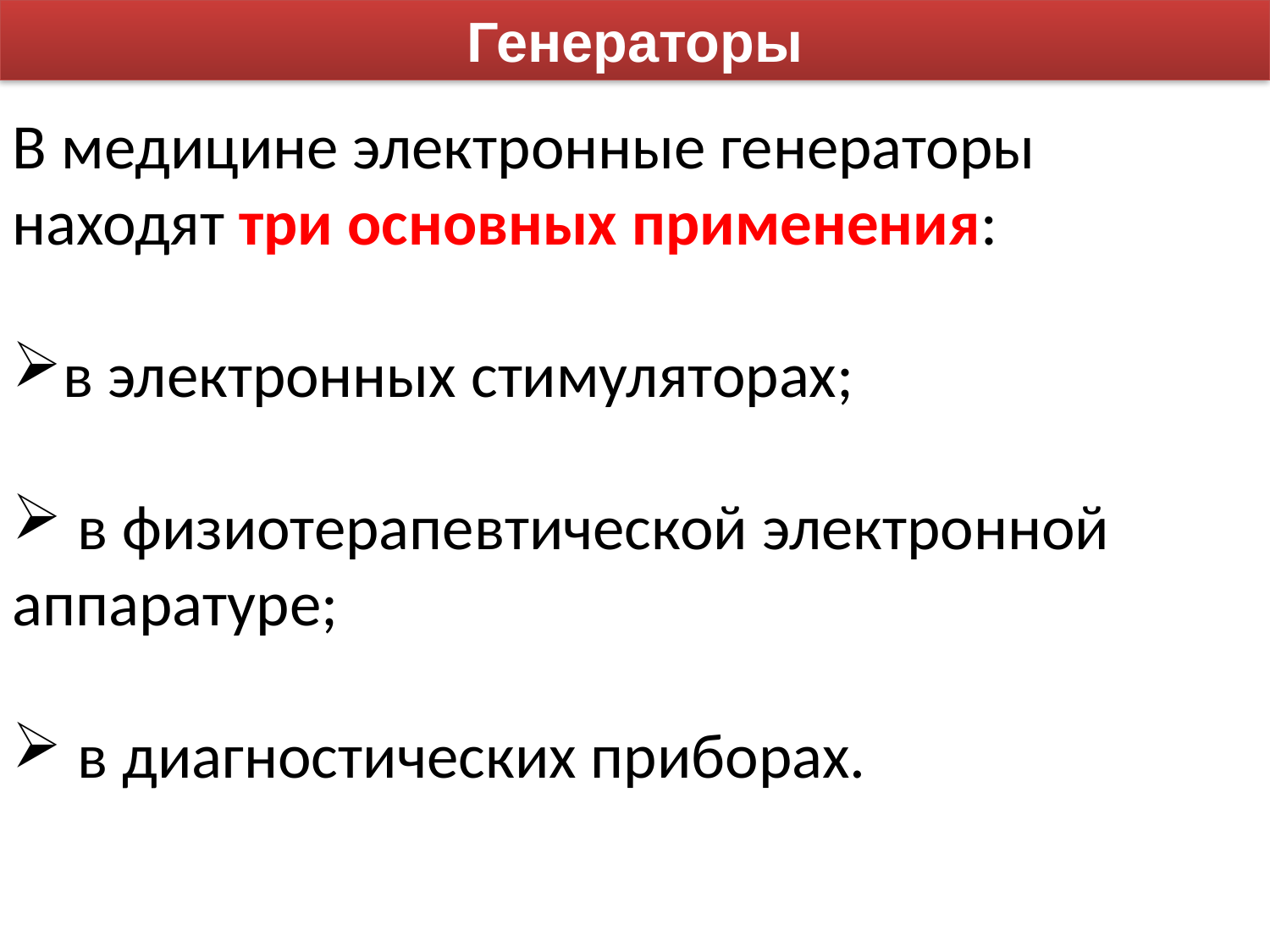

Генераторы
В медицине электронные генераторы находят три основных применения:

в электронных стимуляторах;

 в физиотерапевтической электронной аппаратуре;

 в диагностических приборах.